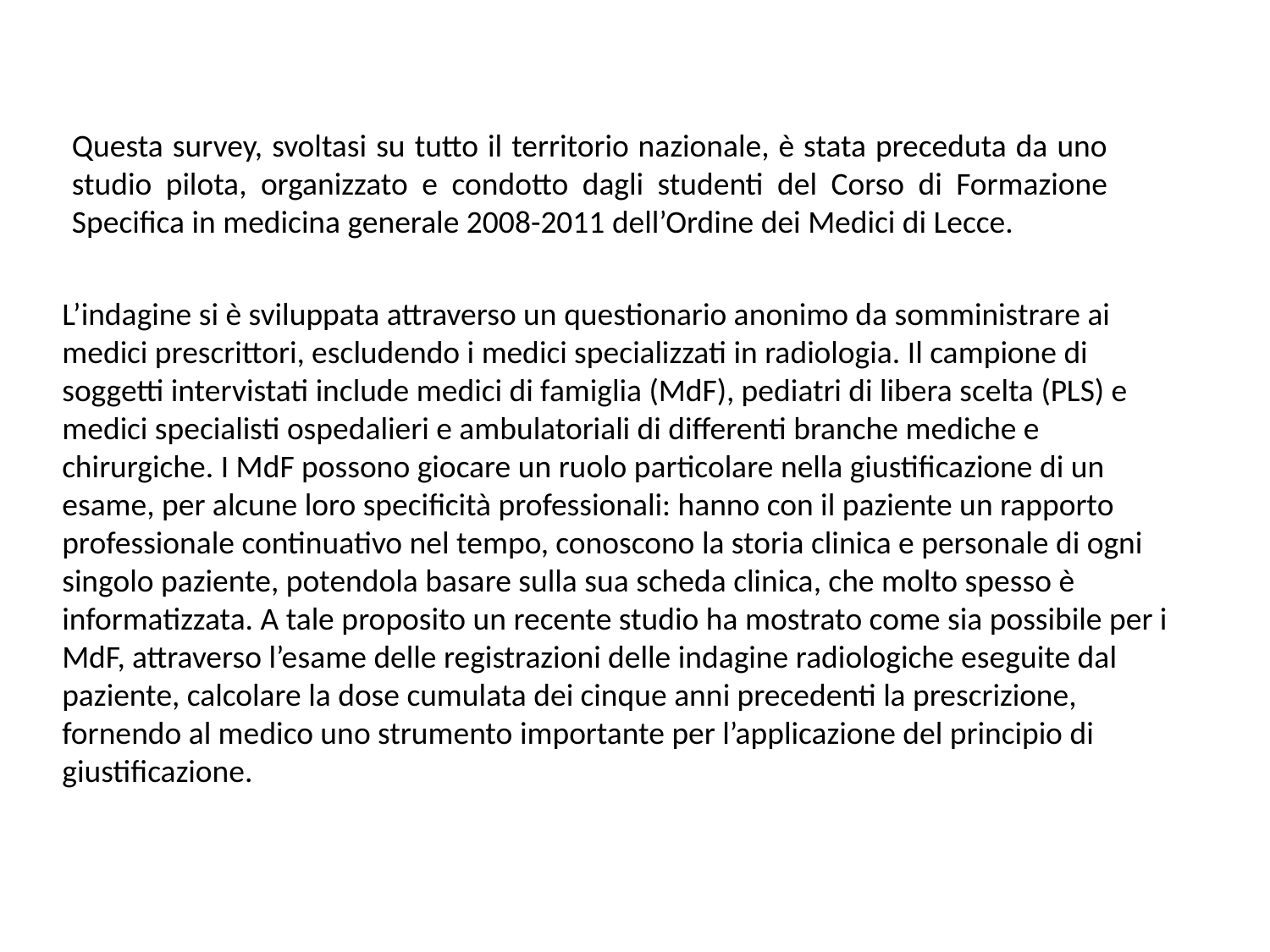

Questa survey, svoltasi su tutto il territorio nazionale, è stata preceduta da uno studio pilota, organizzato e condotto dagli studenti del Corso di Formazione Specifica in medicina generale 2008-2011 dell’Ordine dei Medici di Lecce.
L’indagine si è sviluppata attraverso un questionario anonimo da somministrare ai medici prescrittori, escludendo i medici specializzati in radiologia. Il campione di soggetti intervistati include medici di famiglia (MdF), pediatri di libera scelta (PLS) e medici specialisti ospedalieri e ambulatoriali di differenti branche mediche e chirurgiche. I MdF possono giocare un ruolo particolare nella giustificazione di un esame, per alcune loro specificità professionali: hanno con il paziente un rapporto professionale continuativo nel tempo, conoscono la storia clinica e personale di ogni singolo paziente, potendola basare sulla sua scheda clinica, che molto spesso è informatizzata. A tale proposito un recente studio ha mostrato come sia possibile per i MdF, attraverso l’esame delle registrazioni delle indagine radiologiche eseguite dal paziente, calcolare la dose cumulata dei cinque anni precedenti la prescrizione, fornendo al medico uno strumento importante per l’applicazione del principio di giustificazione.